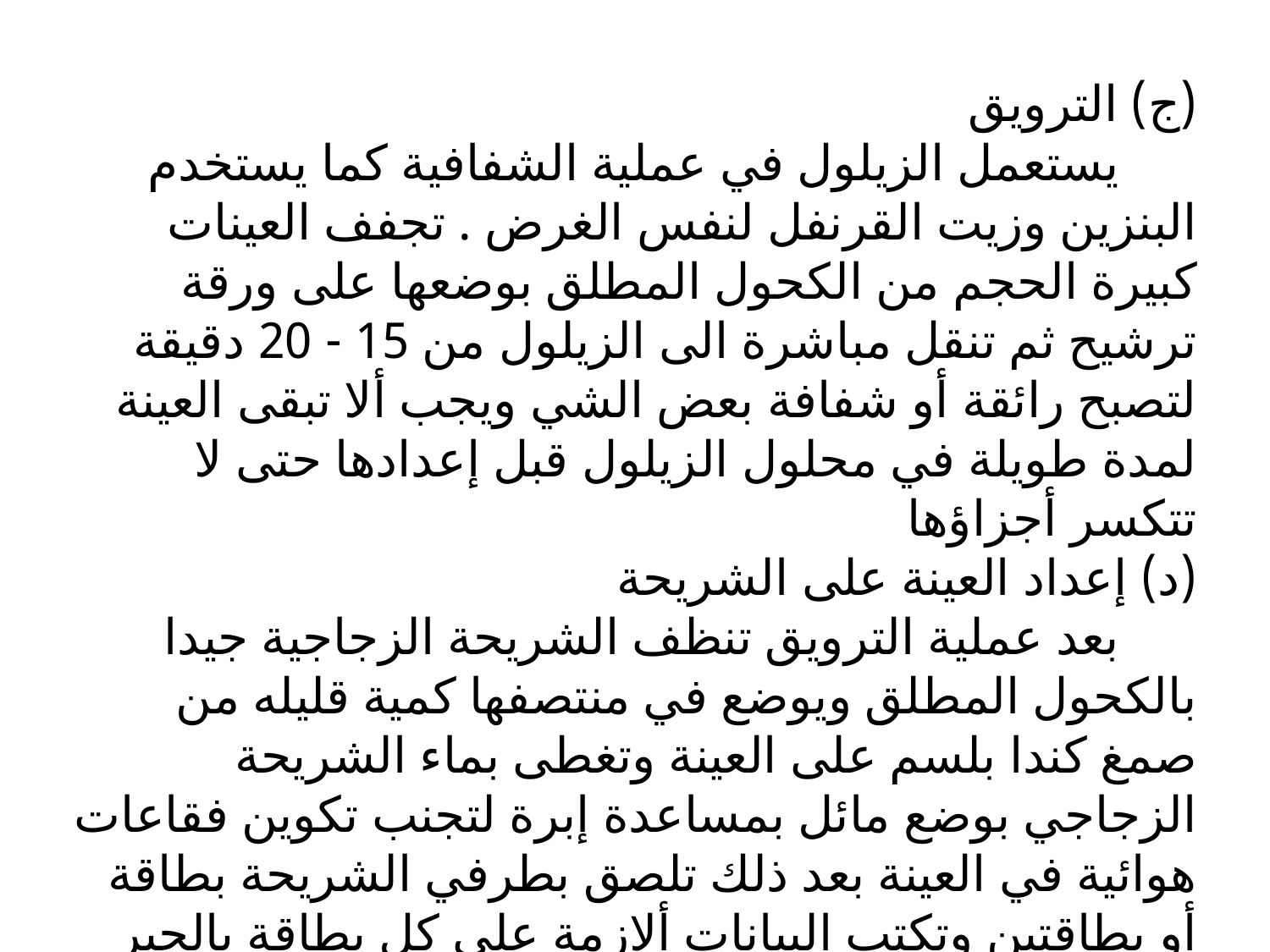

(ج) الترويق
      يستعمل الزيلول في عملية الشفافية كما يستخدم البنزين وزيت القرنفل لنفس الغرض . تجفف العينات كبيرة الحجم من الكحول المطلق بوضعها على ورقة ترشيح ثم تنقل مباشرة الى الزيلول من 15 - 20 دقيقة لتصبح رائقة أو شفافة بعض الشي ويجب ألا تبقى العينة لمدة طويلة في محلول الزيلول قبل إعدادها حتى لا تتكسر أجزاؤها
(د) إعداد العينة على الشريحة
      بعد عملية الترويق تنظف الشريحة الزجاجية جيدا بالكحول المطلق ويوضع في منتصفها كمية قليله من صمغ كندا بلسم على العينة وتغطى بماء الشريحة الزجاجي بوضع مائل بمساعدة إبرة لتجنب تكوين فقاعات هوائية في العينة بعد ذلك تلصق بطرفي الشريحة بطاقة أو بطاقتين وتكتب البيانات ألازمة على كل بطاقة بالحبر الهندي ثم تجفف وتحفظ في علب أو إدراج خاصة بالشرائح .